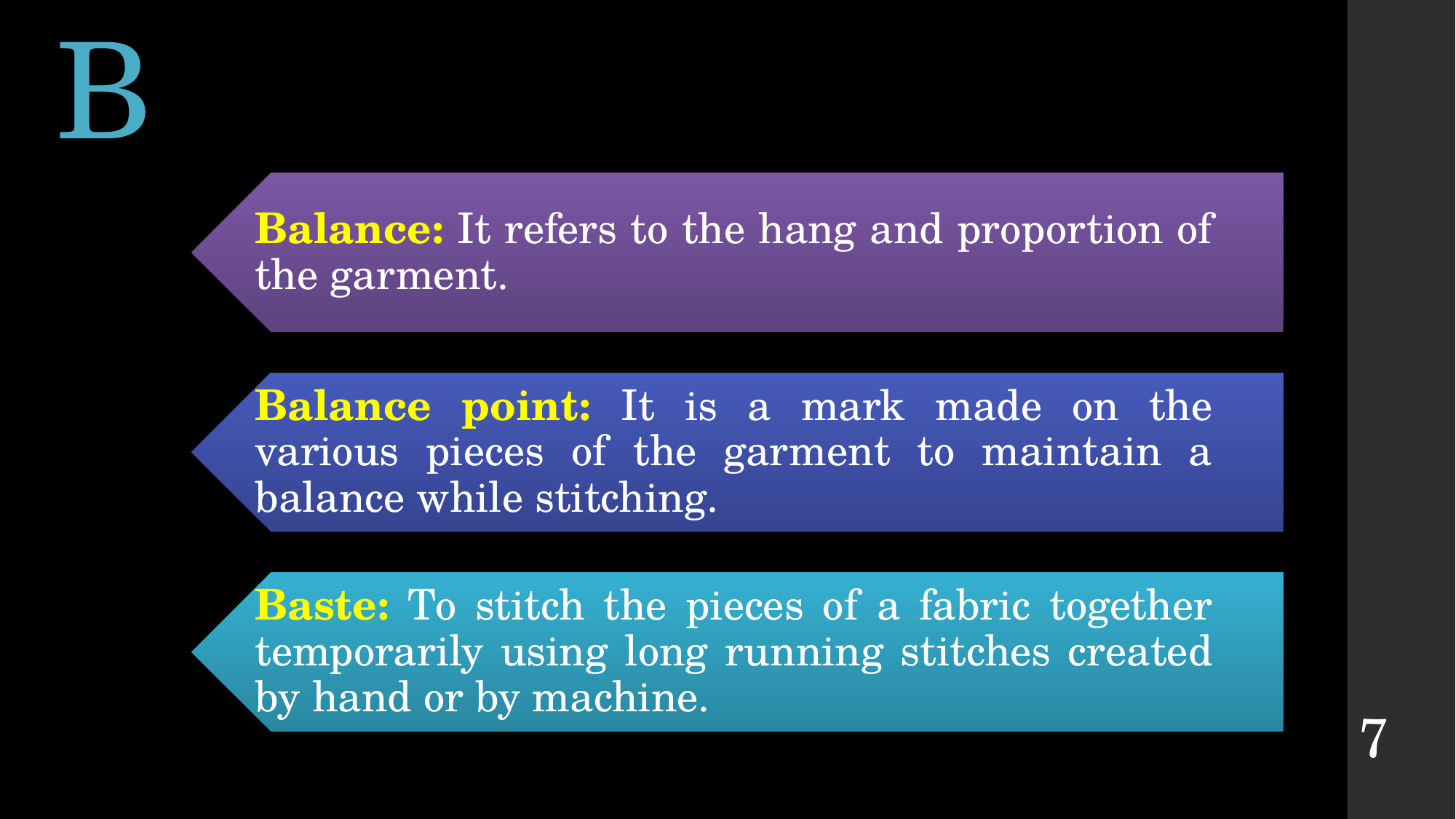

B
Balance: It refers to the hang and proportion of the garment.
Balance point: It is a mark made on the various pieces of the garment to maintain a balance while stitching.
Baste: To stitch the pieces of a fabric together temporarily using long running stitches created by hand or by machine.
7